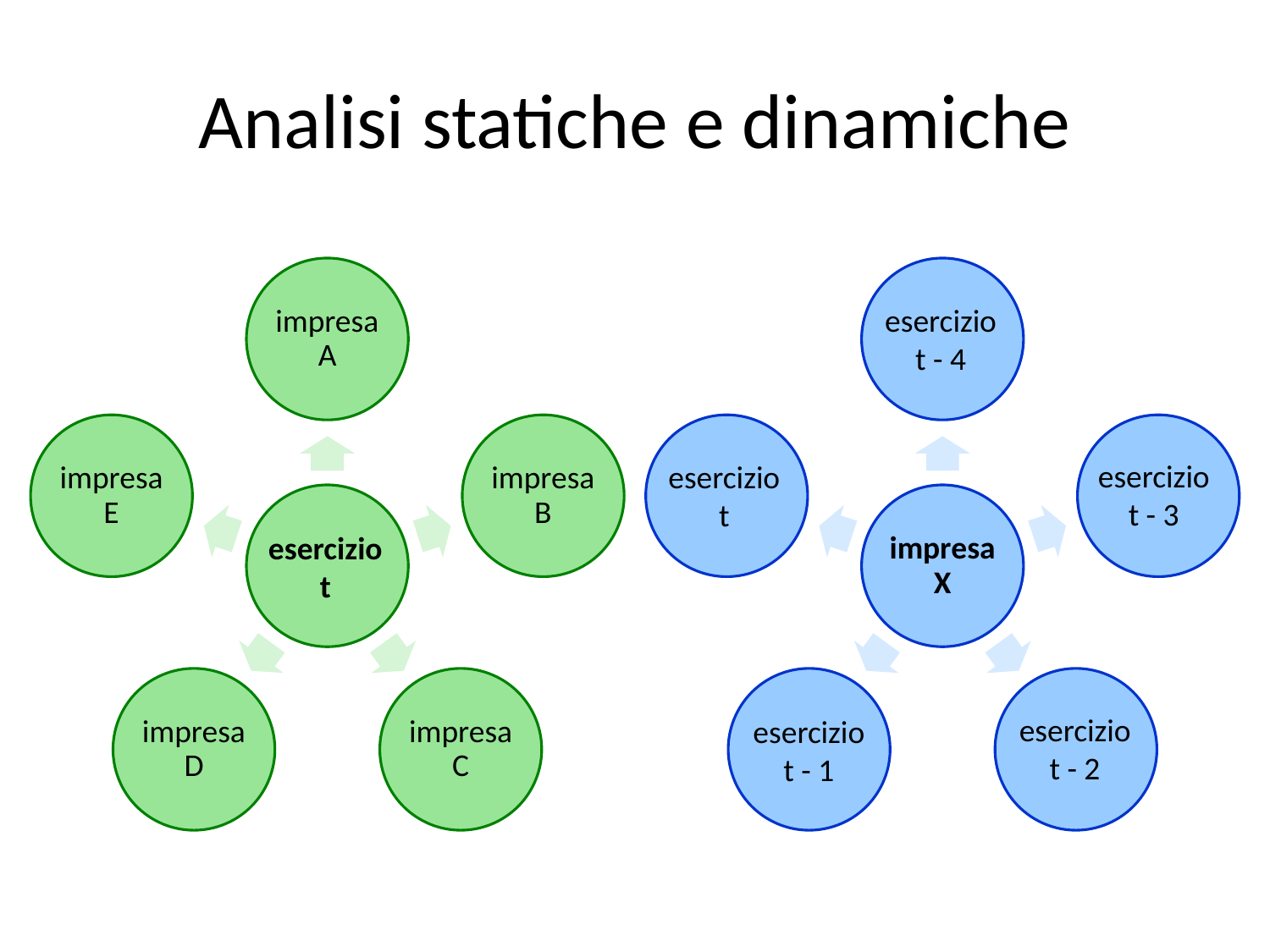

# Analisi statiche e dinamiche

impresa A

impresa B

impresa C

impresa D

impresa E
impresa X

esercizio
t - 4
esercizio
t - 3
esercizio
t
esercizio
t
esercizio
t - 2
esercizio
t - 1